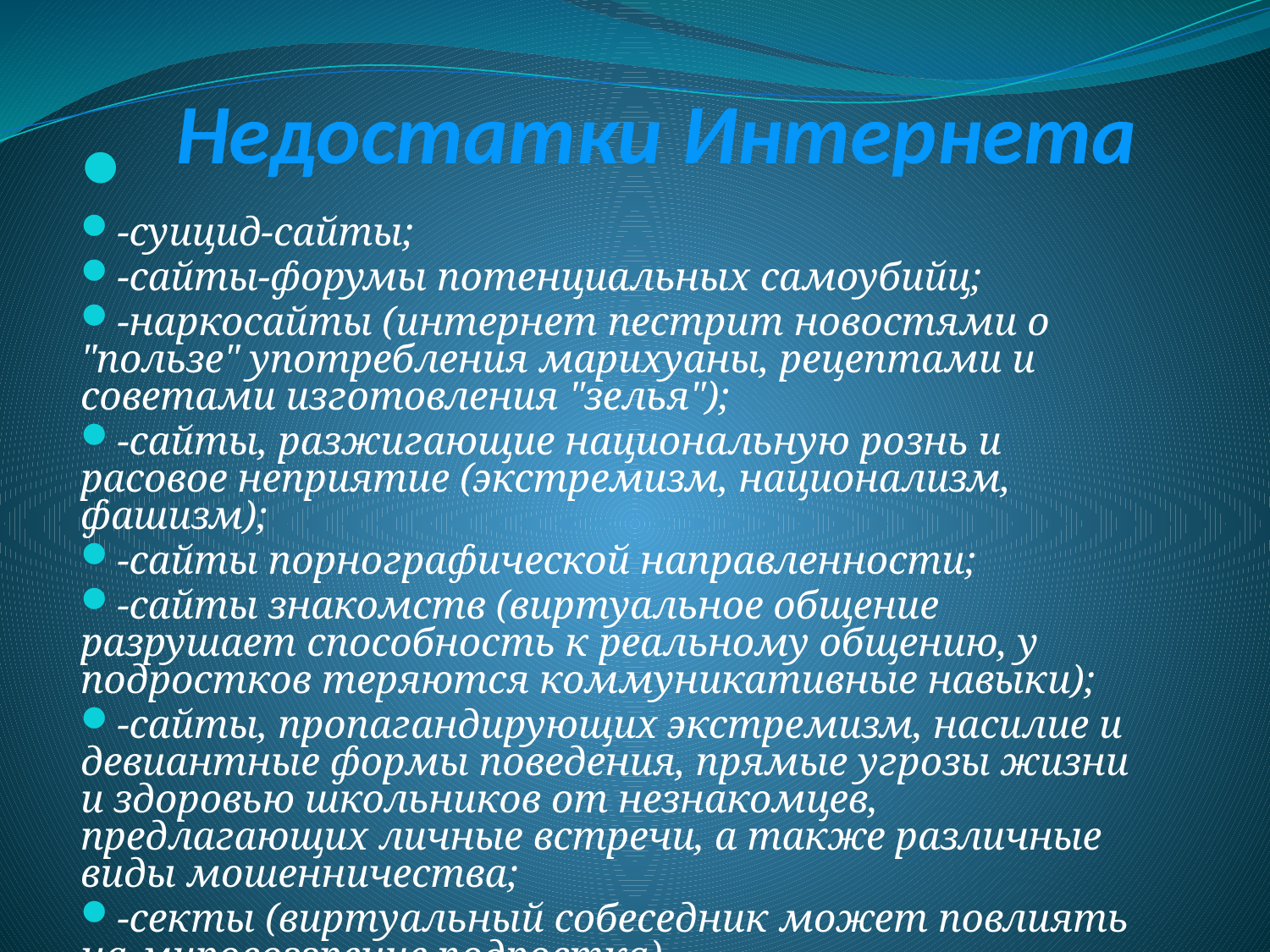

# Недостатки Интернета

-суицид-сайты;
-сайты-форумы потенциальных самоубийц;
-наркосайты (интернет пестрит новостями о "пользе" употребления марихуаны, рецептами и советами изготовления "зелья");
-сайты, разжигающие национальную рознь и расовое неприятие (экстремизм, национализм, фашизм);
-сайты порнографической направленности;
-сайты знакомств (виртуальное общение разрушает способность к реальному общению, у подростков теряются коммуникативные навыки);
-сайты, пропагандирующих экстремизм, насилие и девиантные формы поведения, прямые угрозы жизни и здоровью школьников от незнакомцев, предлагающих личные встречи, а также различные виды мошенничества;
-секты (виртуальный собеседник может повлиять на мировоззрение подростка).